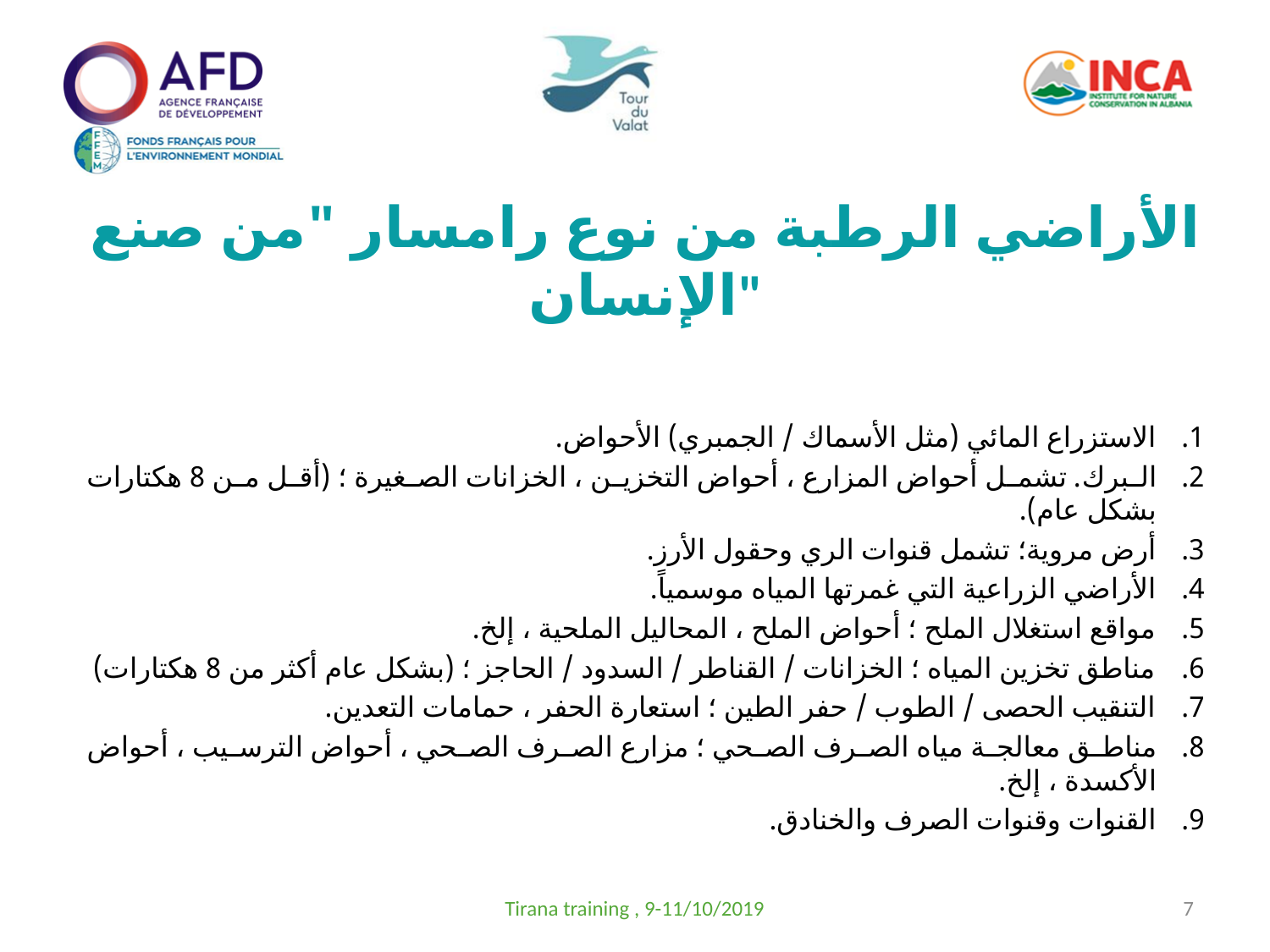

# الأراضي الرطبة من نوع رامسار "من صنع الإنسان"
الاستزراع المائي (مثل الأسماك / الجمبري) الأحواض.
البرك. تشمل أحواض المزارع ، أحواض التخزين ، الخزانات الصغيرة ؛ (أقل من 8 هكتارات بشكل عام).
أرض مروية؛ تشمل قنوات الري وحقول الأرز.
الأراضي الزراعية التي غمرتها المياه موسمياً.
مواقع استغلال الملح ؛ أحواض الملح ، المحاليل الملحية ، إلخ.
مناطق تخزين المياه ؛ الخزانات / القناطر / السدود / الحاجز ؛ (بشكل عام أكثر من 8 هكتارات)
التنقيب الحصى / الطوب / حفر الطين ؛ استعارة الحفر ، حمامات التعدين.
مناطق معالجة مياه الصرف الصحي ؛ مزارع الصرف الصحي ، أحواض الترسيب ، أحواض الأكسدة ، إلخ.
القنوات وقنوات الصرف والخنادق.
Tirana training , 9-11/10/2019
7